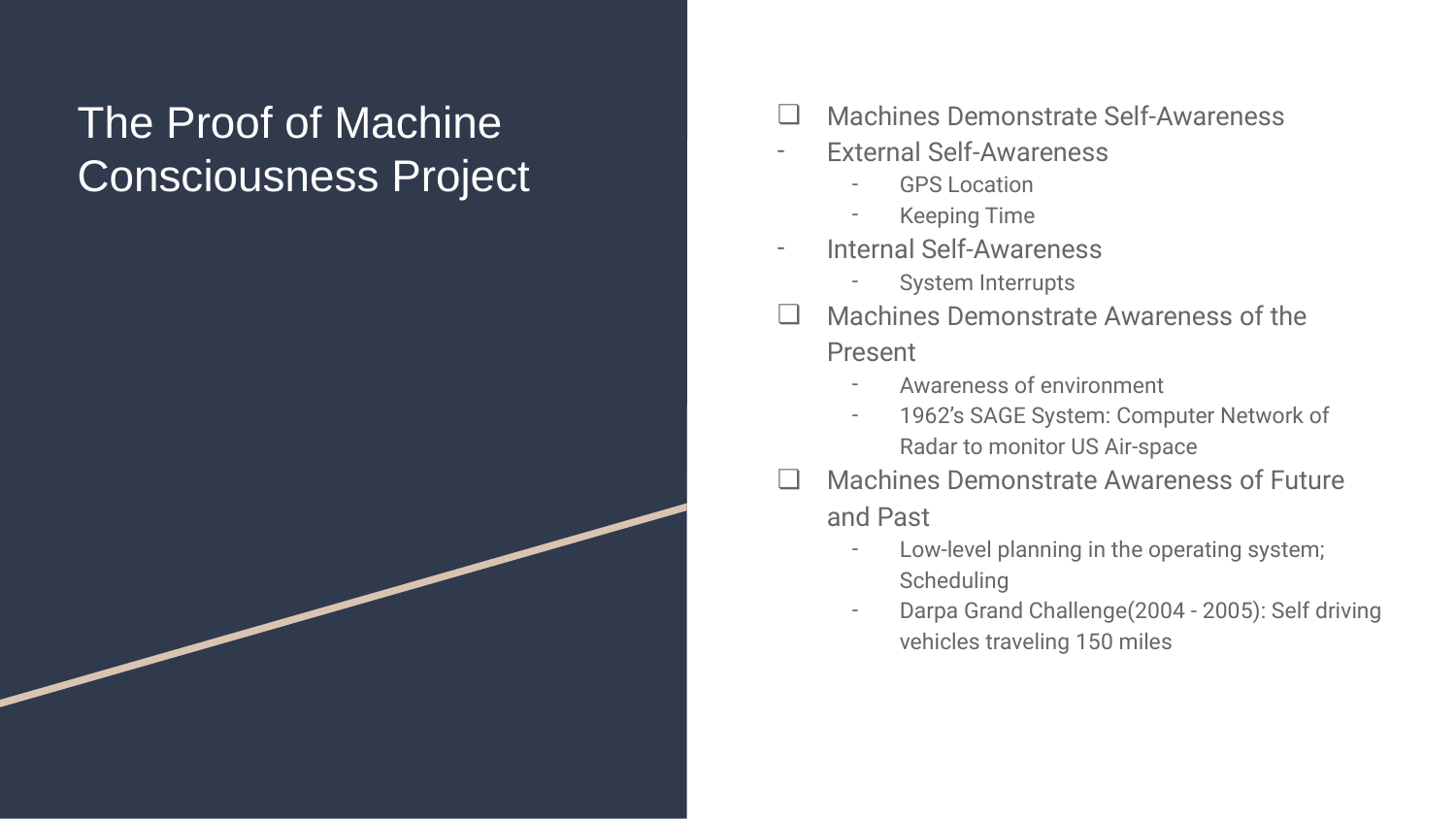

# The Proof of Machine Consciousness Project

Machines Demonstrate Self-Awareness
External Self-Awareness
GPS Location
Keeping Time
Internal Self-Awareness
System Interrupts
Machines Demonstrate Awareness of the Present
Awareness of environment
1962’s SAGE System: Computer Network of Radar to monitor US Air-space
Machines Demonstrate Awareness of Future and Past
Low-level planning in the operating system; Scheduling
Darpa Grand Challenge(2004 - 2005): Self driving vehicles traveling 150 miles